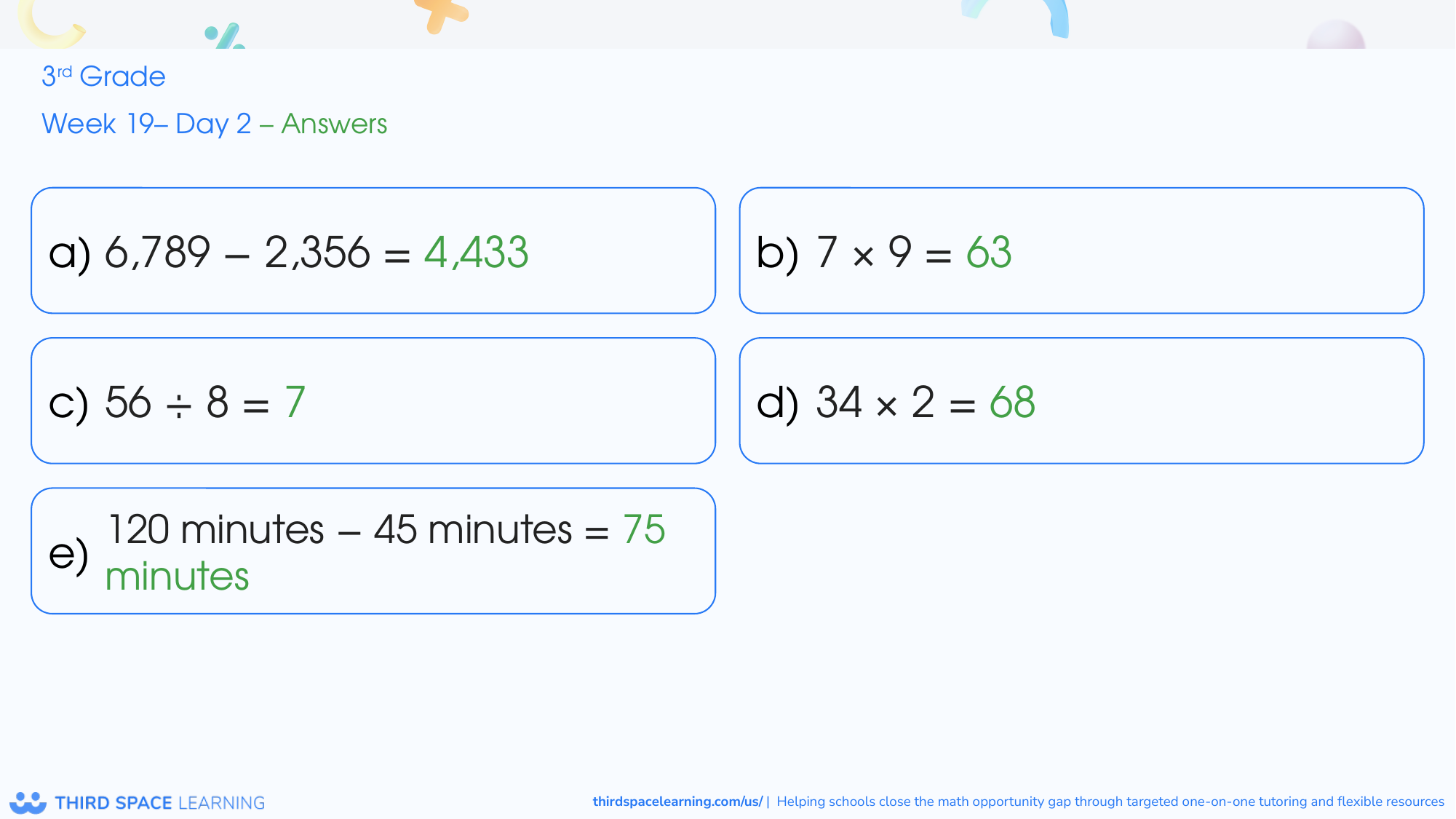

3rd Grade
Week 19– Day 2 – Answers
6,789 − 2,356 = 4,433
7 × 9 = 63
56 ÷ 8 = 7
34 × 2 = 68
120 minutes − 45 minutes = 75 minutes